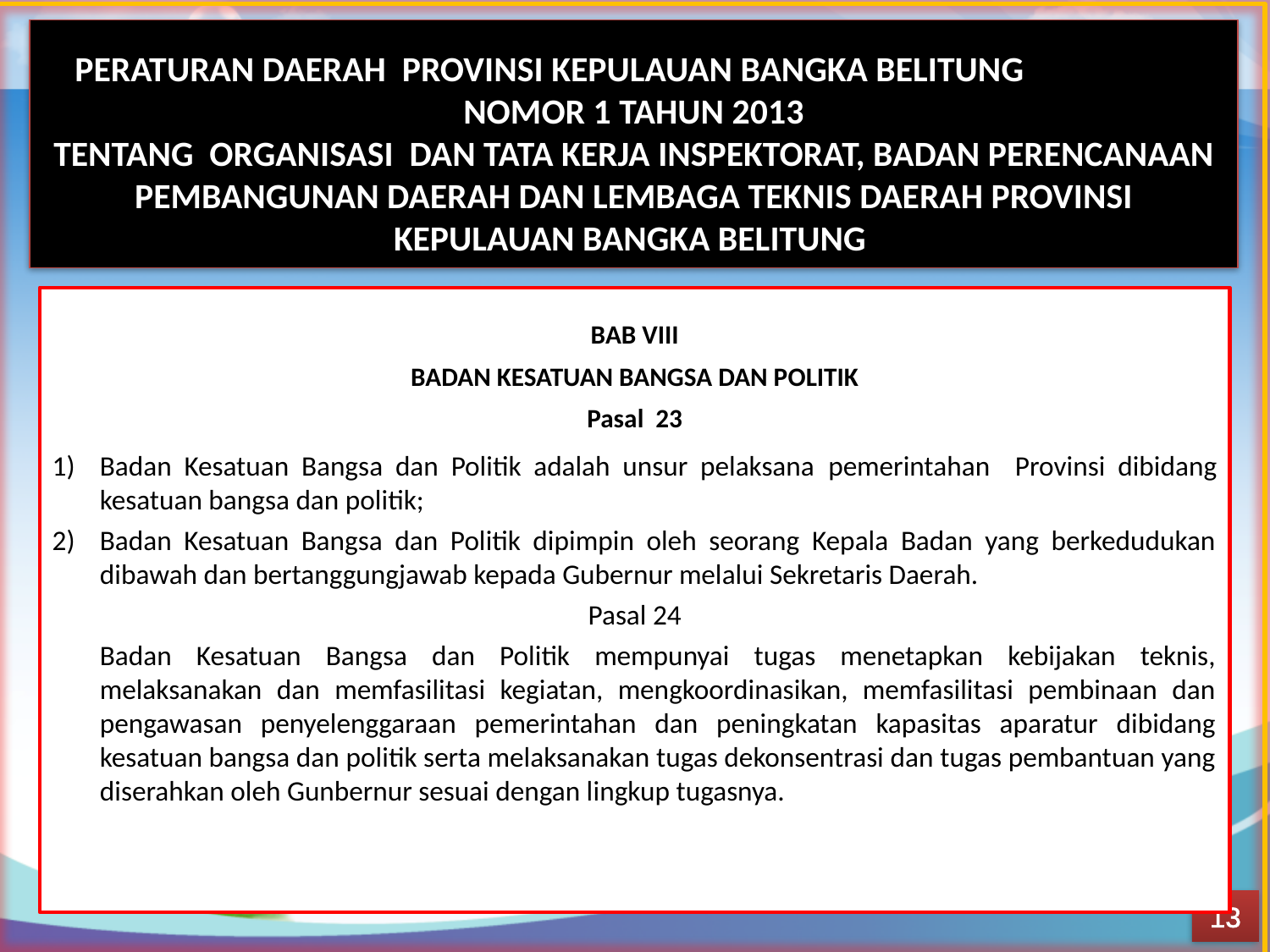

PERATURAN DAERAH  PROVINSI KEPULAUAN BANGKA BELITUNG                      NOMOR 1 TAHUN 2013
TENTANG  ORGANISASI  DAN TATA KERJA INSPEKTORAT, BADAN PERENCANAAN PEMBANGUNAN DAERAH DAN LEMBAGA TEKNIS DAERAH PROVINSI KEPULAUAN BANGKA BELITUNG

BAB VIII
BADAN KESATUAN BANGSA DAN POLITIK
Pasal  23
Badan Kesatuan Bangsa dan Politik adalah unsur pelaksana pemerintahan  Provinsi dibidang kesatuan bangsa dan politik;
Badan Kesatuan Bangsa dan Politik dipimpin oleh seorang Kepala Badan yang berkedudukan dibawah dan bertanggungjawab kepada Gubernur melalui Sekretaris Daerah.
Pasal 24
	Badan Kesatuan Bangsa dan Politik mempunyai tugas menetapkan kebijakan teknis, melaksanakan dan memfasilitasi kegiatan, mengkoordinasikan, memfasilitasi pembinaan dan pengawasan penyelenggaraan pemerintahan dan peningkatan kapasitas aparatur dibidang kesatuan bangsa dan politik serta melaksanakan tugas dekonsentrasi dan tugas pembantuan yang diserahkan oleh Gunbernur sesuai dengan lingkup tugasnya.

13